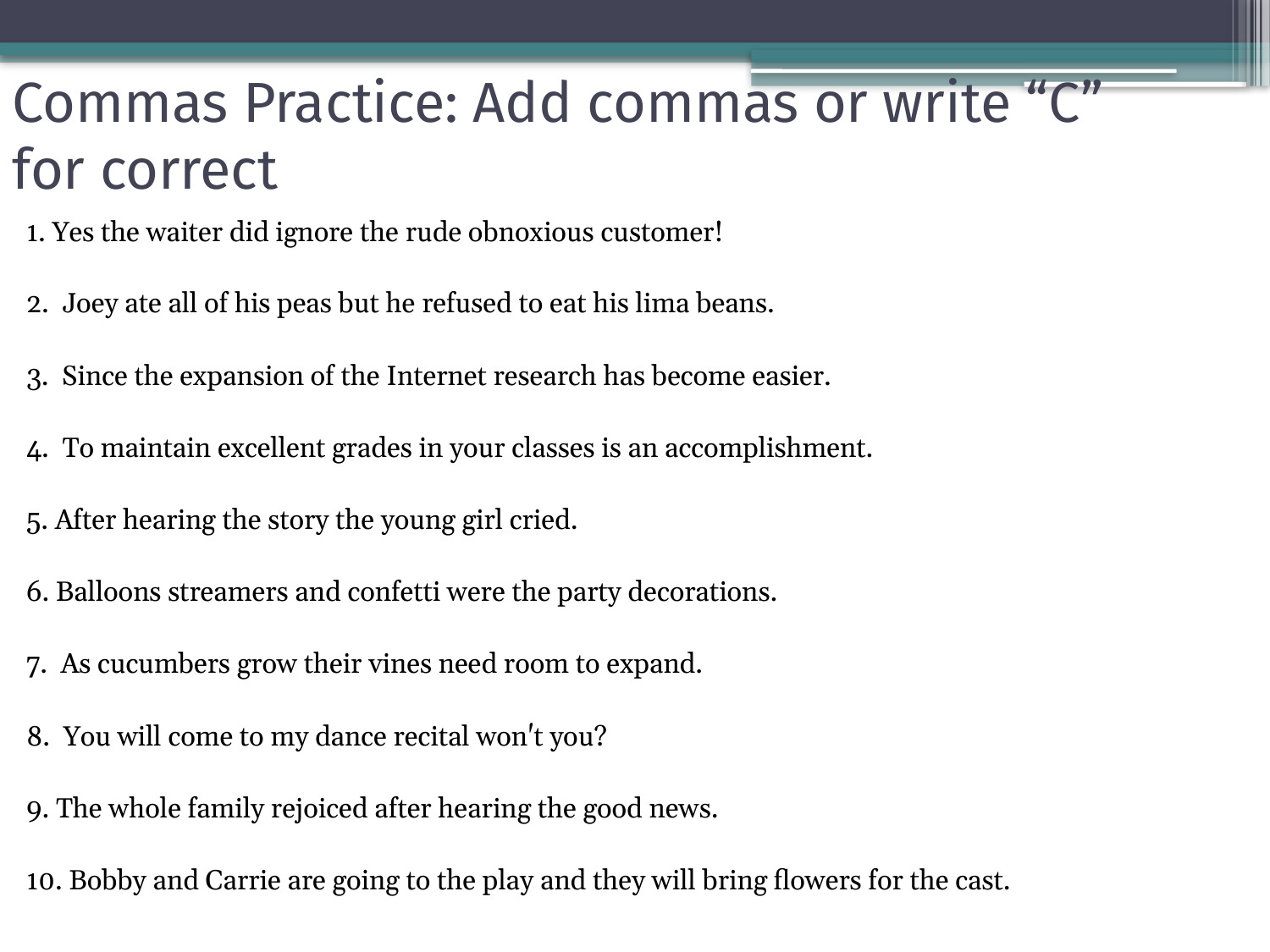

# Commas Practice: Add commas or write “C” for correct
1. Yes the waiter did ignore the rude obnoxious customer!

2.  Joey ate all of his peas but he refused to eat his lima beans.

3.  Since the expansion of the Internet research has become easier.

4.  To maintain excellent grades in your classes is an accomplishment.

5. After hearing the story the young girl cried.

6. Balloons streamers and confetti were the party decorations.

7.  As cucumbers grow their vines need room to expand.

8.  You will come to my dance recital won't you?

9. The whole family rejoiced after hearing the good news.

10. Bobby and Carrie are going to the play and they will bring flowers for the cast.